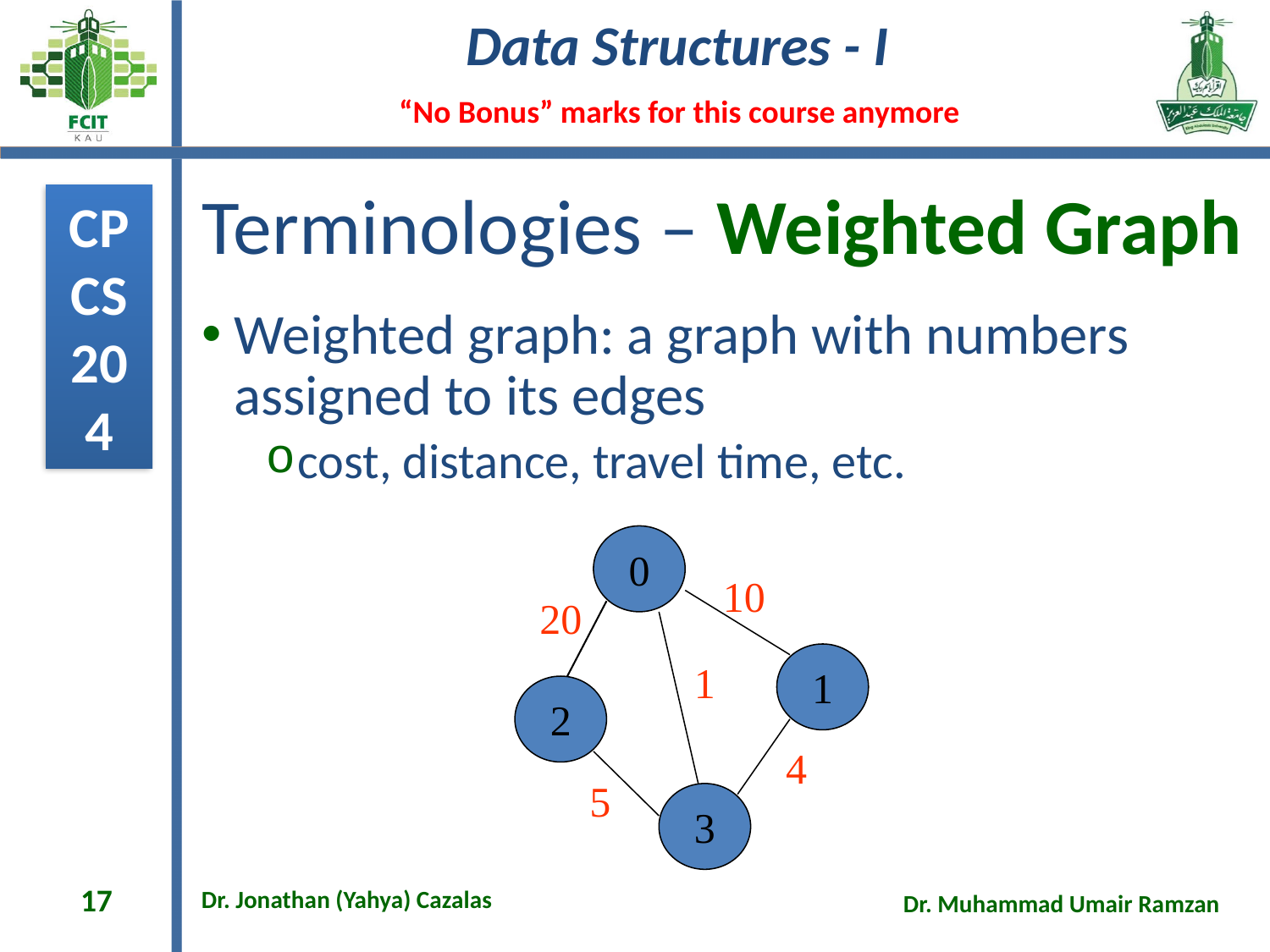

# Terminologies – Weighted Graph
Weighted graph: a graph with numbers assigned to its edges
cost, distance, travel time, etc.
0
10
20

1
1
2

4

5
3
17